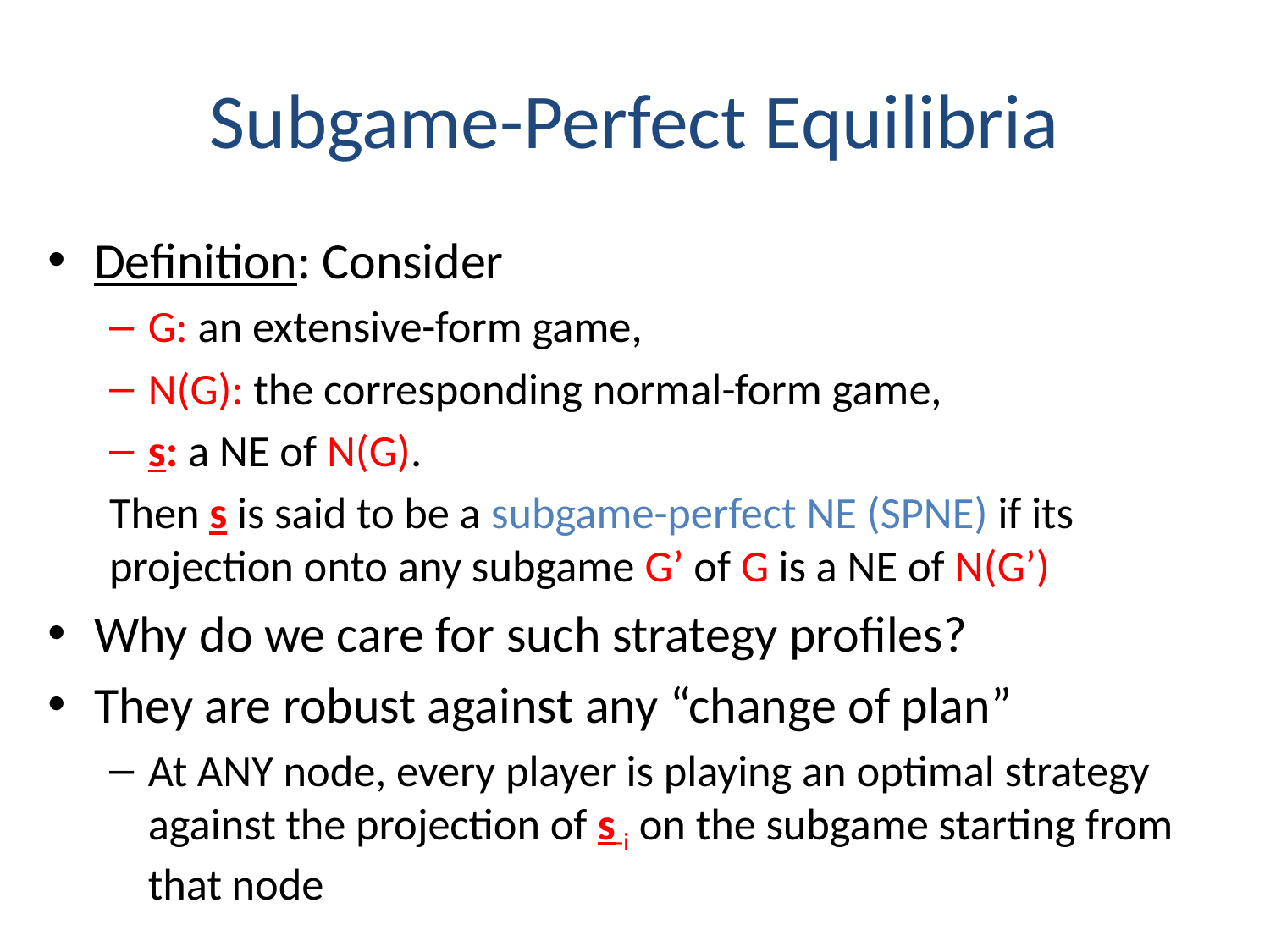

# Subgame-Perfect Equilibria
Definition: Consider
G: an extensive-form game,
N(G): the corresponding normal-form game,
s: a NE of N(G).
Then s is said to be a subgame-perfect NE (SPNE) if its projection onto any subgame G’ of G is a NE of N(G’)
Why do we care for such strategy profiles?
They are robust against any “change of plan”
At ANY node, every player is playing an optimal strategy against the projection of s-i on the subgame starting from that node